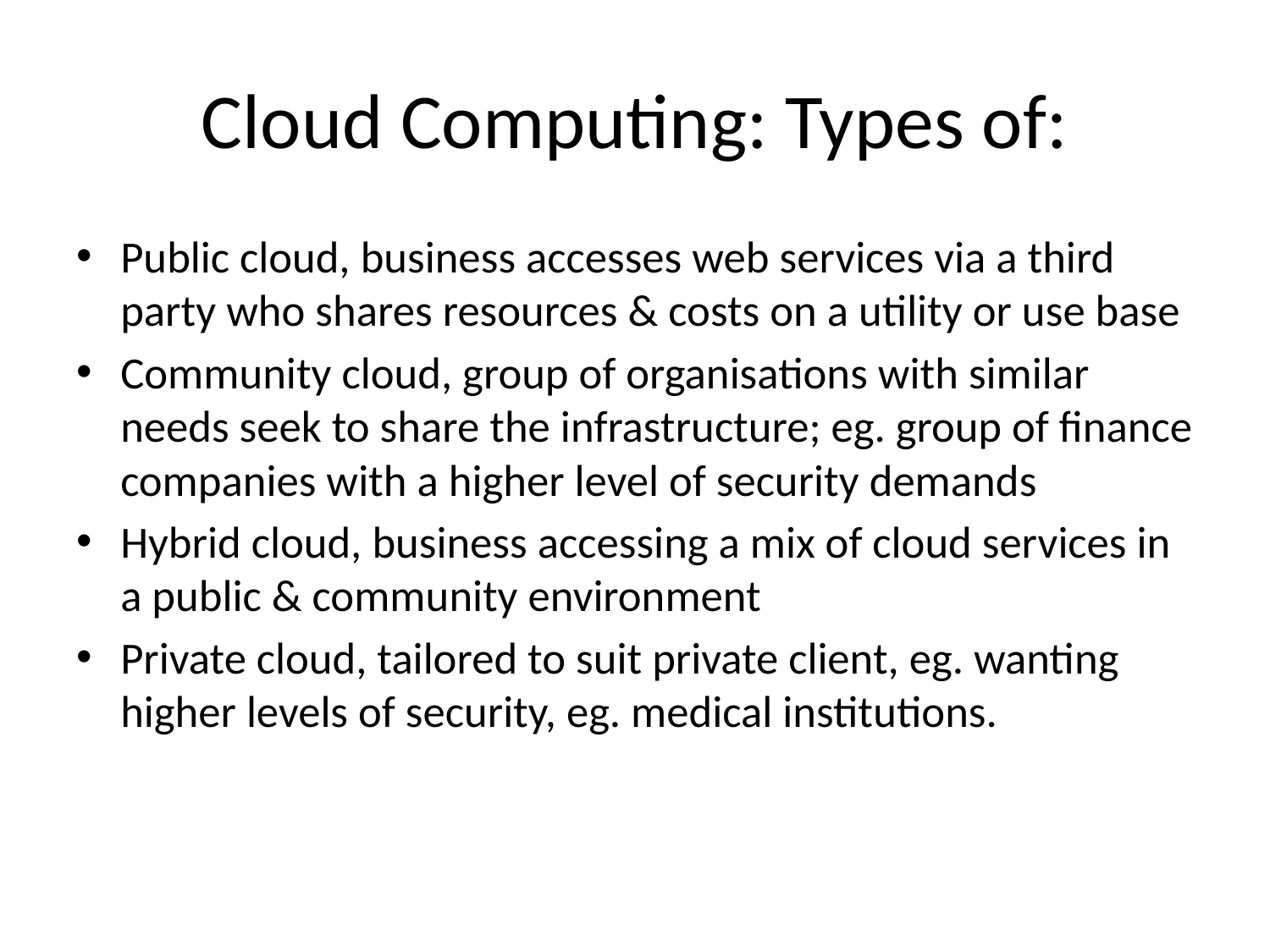

# Cloud Computing: Types of:
Public cloud, business accesses web services via a third party who shares resources & costs on a utility or use base
Community cloud, group of organisations with similar needs seek to share the infrastructure; eg. group of finance companies with a higher level of security demands
Hybrid cloud, business accessing a mix of cloud services in a public & community environment
Private cloud, tailored to suit private client, eg. wanting higher levels of security, eg. medical institutions.